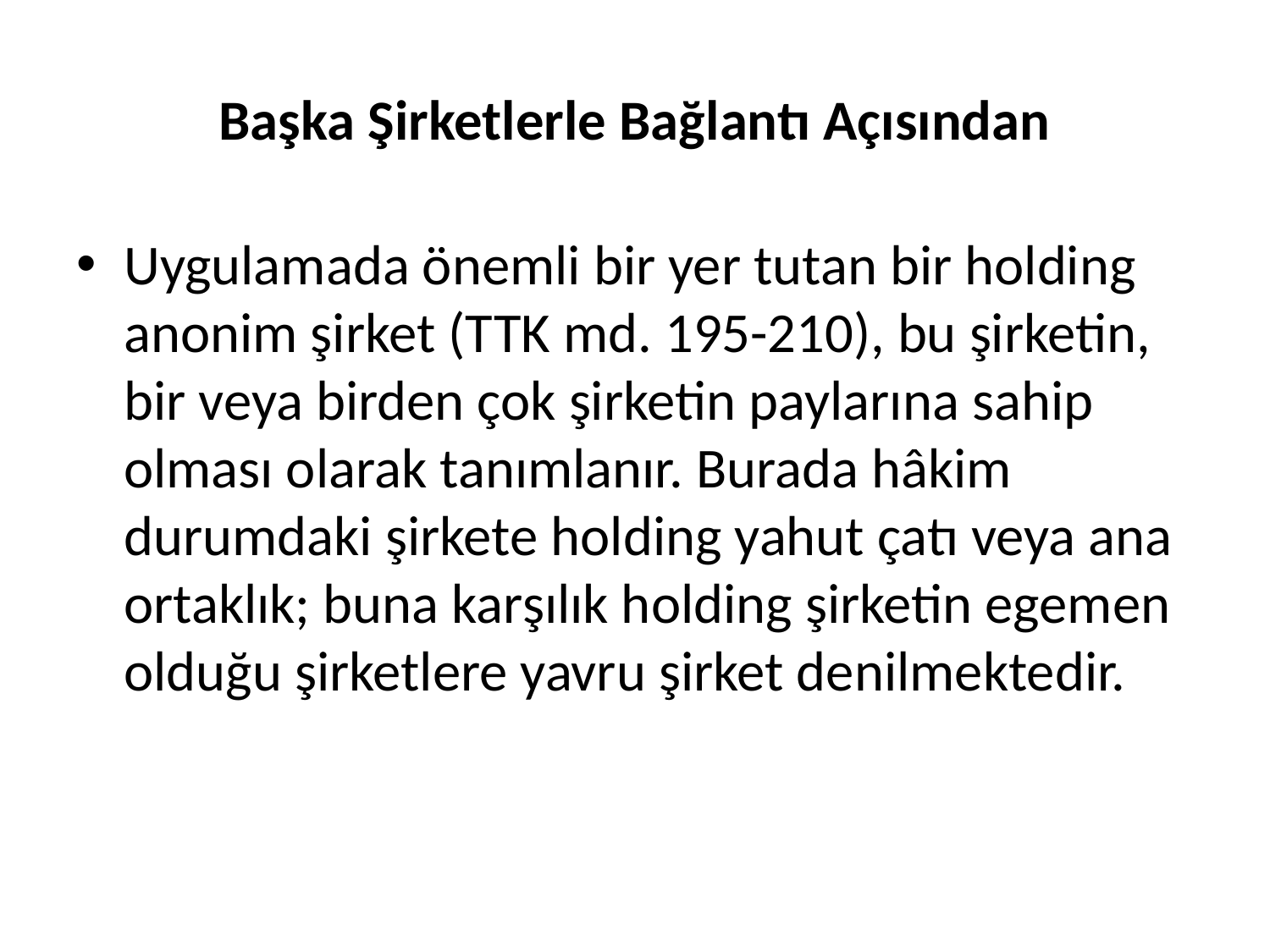

# Başka Şirketlerle Bağlantı Açısından
Uygulamada önemli bir yer tutan bir holding anonim şirket (TTK md. 195-210), bu şirketin, bir veya birden çok şirketin paylarına sahip olması olarak tanımlanır. Burada hâkim durumdaki şirkete holding yahut çatı veya ana ortaklık; buna karşılık holding şirketin egemen olduğu şirketlere yavru şirket denilmektedir.